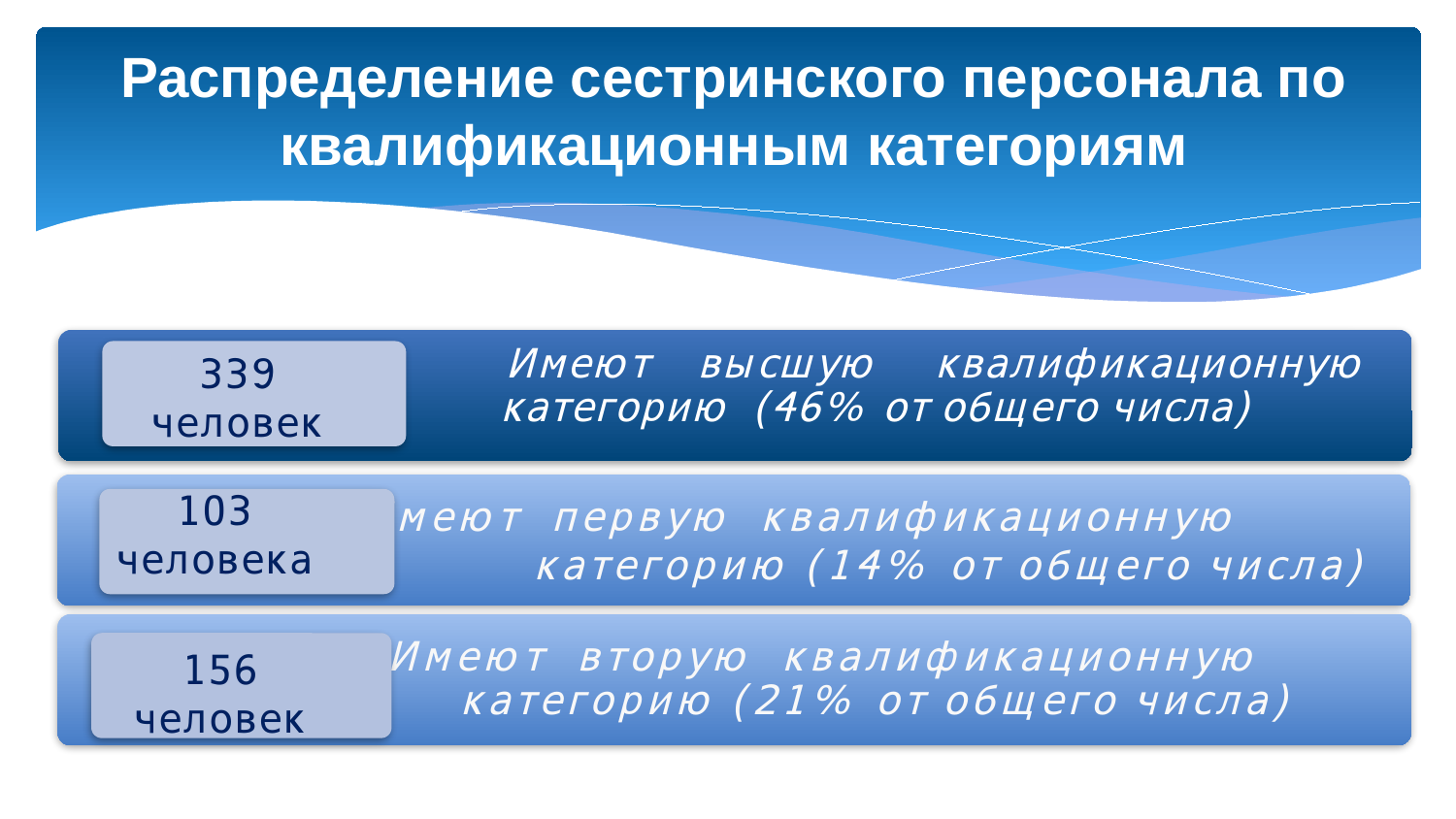

Распределение сестринского персонала по квалификационным категориям

             Имеют    высшую     квалификационную категорию  (46% от общего числа)

Имеют  первую  квалификационную                     категорию (14% от общего числа)

Имеют  вторую  квалификационную        категорию (21% от общего числа)
339 человек
103
человека
156
человек